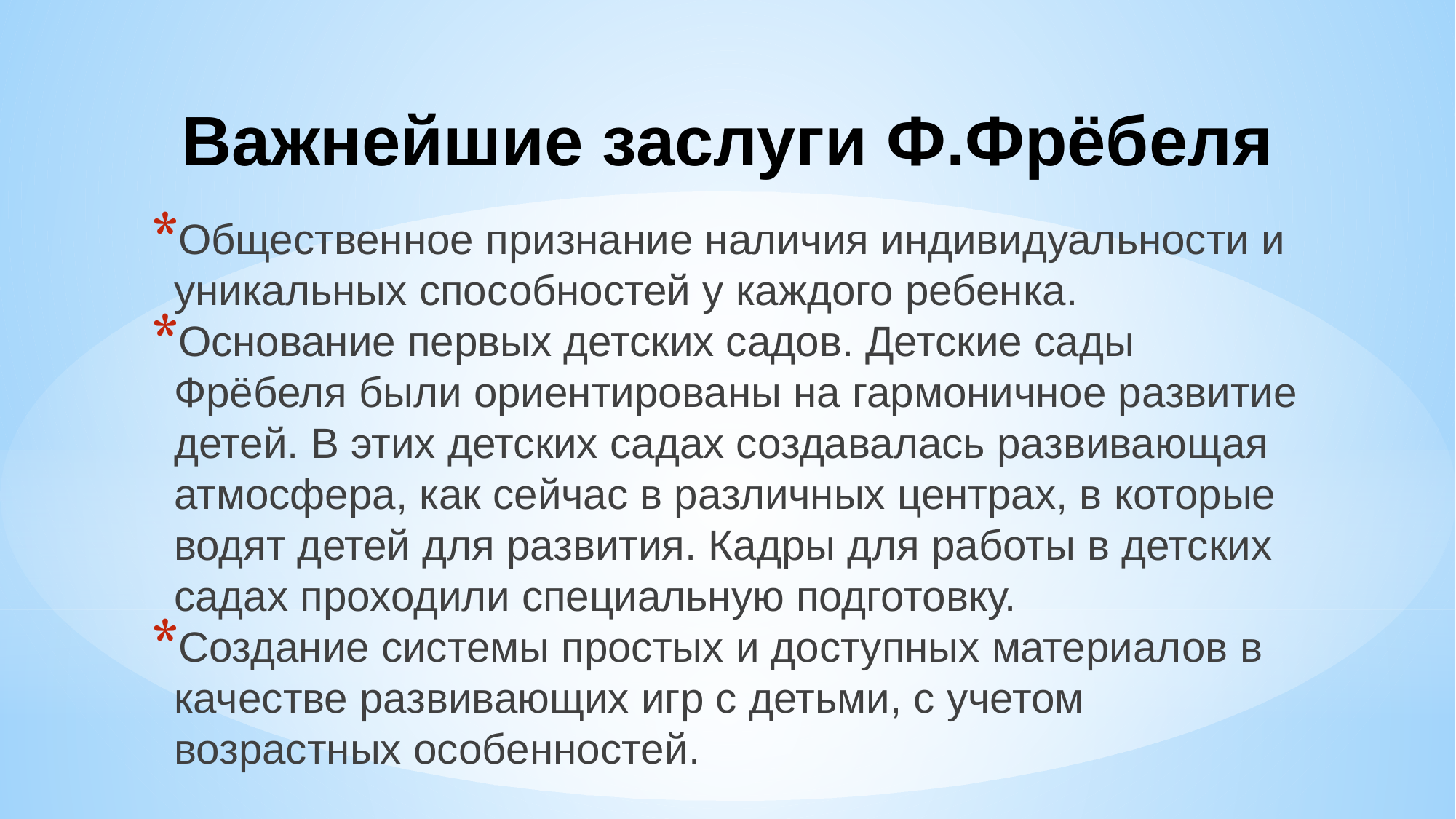

Важнейшие заслуги Ф.Фрёбеля
Общественное признание наличия индивидуальности и уникальных способностей у каждого ребенка.
Основание первых детских садов. Детские сады Фрёбеля были ориентированы на гармоничное развитие детей. В этих детских садах создавалась развивающая атмосфера, как сейчас в различных центрах, в которые водят детей для развития. Кадры для работы в детских садах проходили специальную подготовку.
Создание системы простых и доступных материалов в качестве развивающих игр с детьми, с учетом возрастных особенностей.